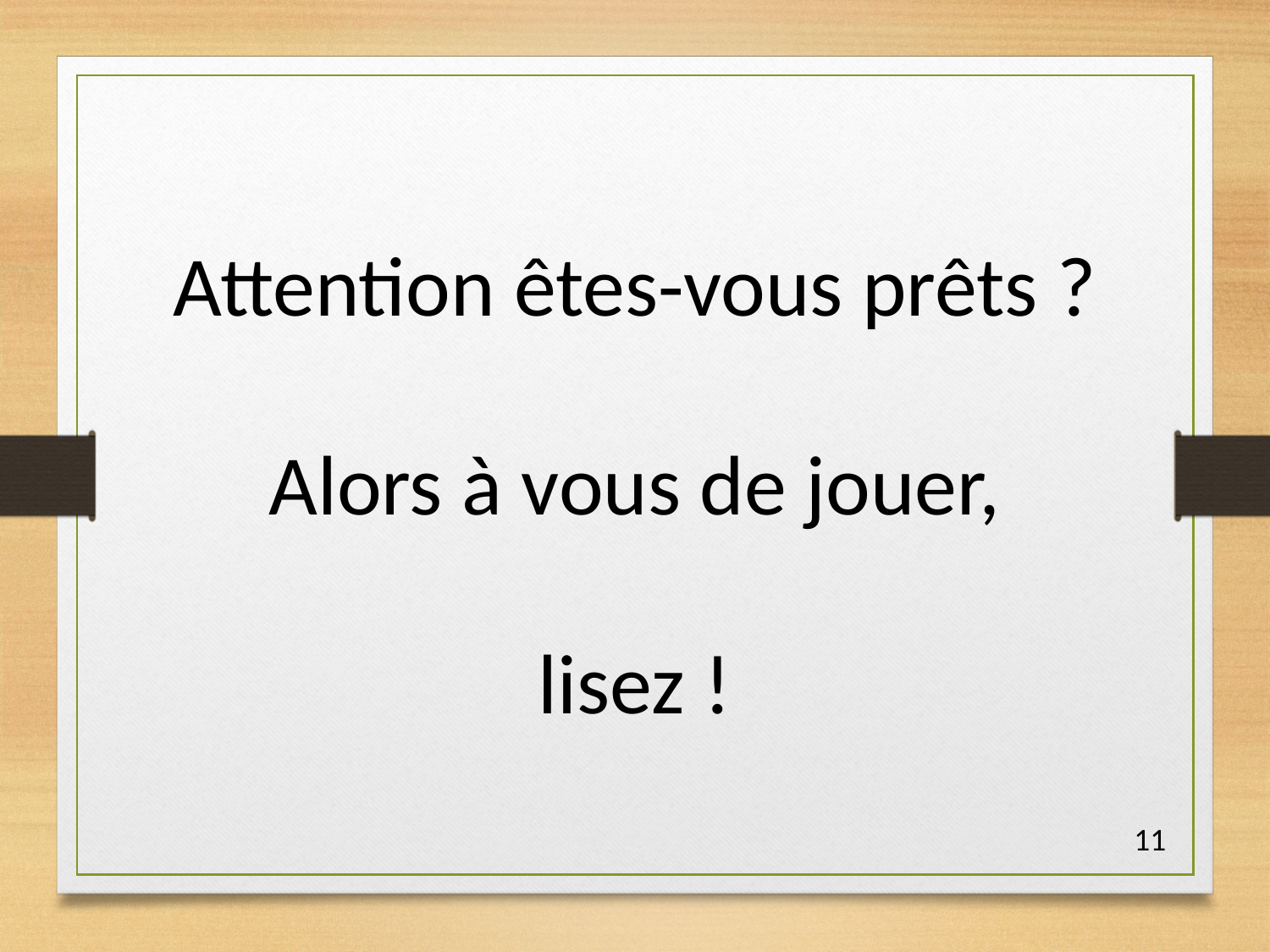

Attention êtes-vous prêts ?

Alors à vous de jouer,

lisez !
11